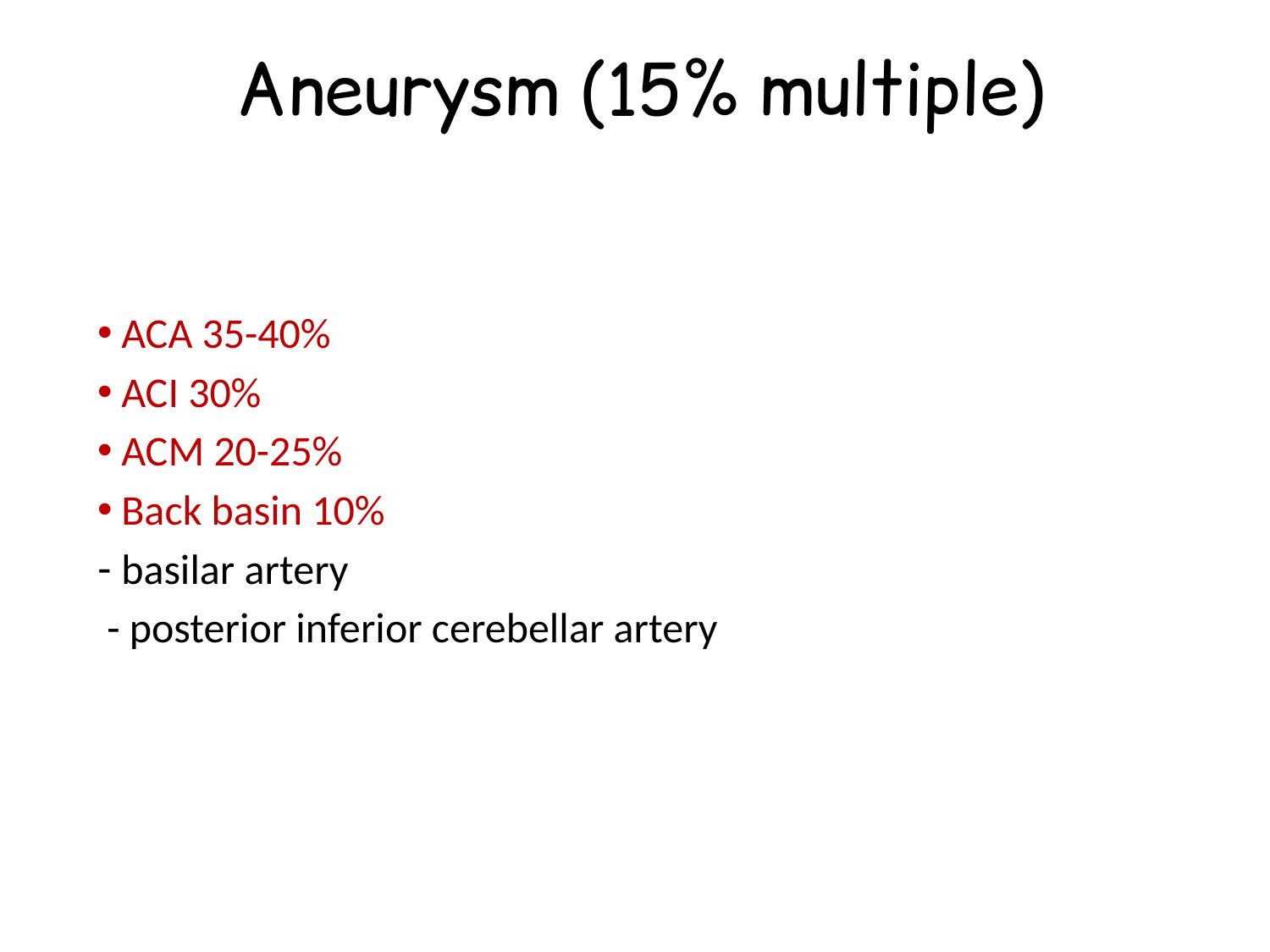

# Aneurysm (15% multiple)

ACA 35-40%
ACI 30%
ACM 20-25%
Back basin 10%
basilar artery
 - posterior inferior cerebellar artery